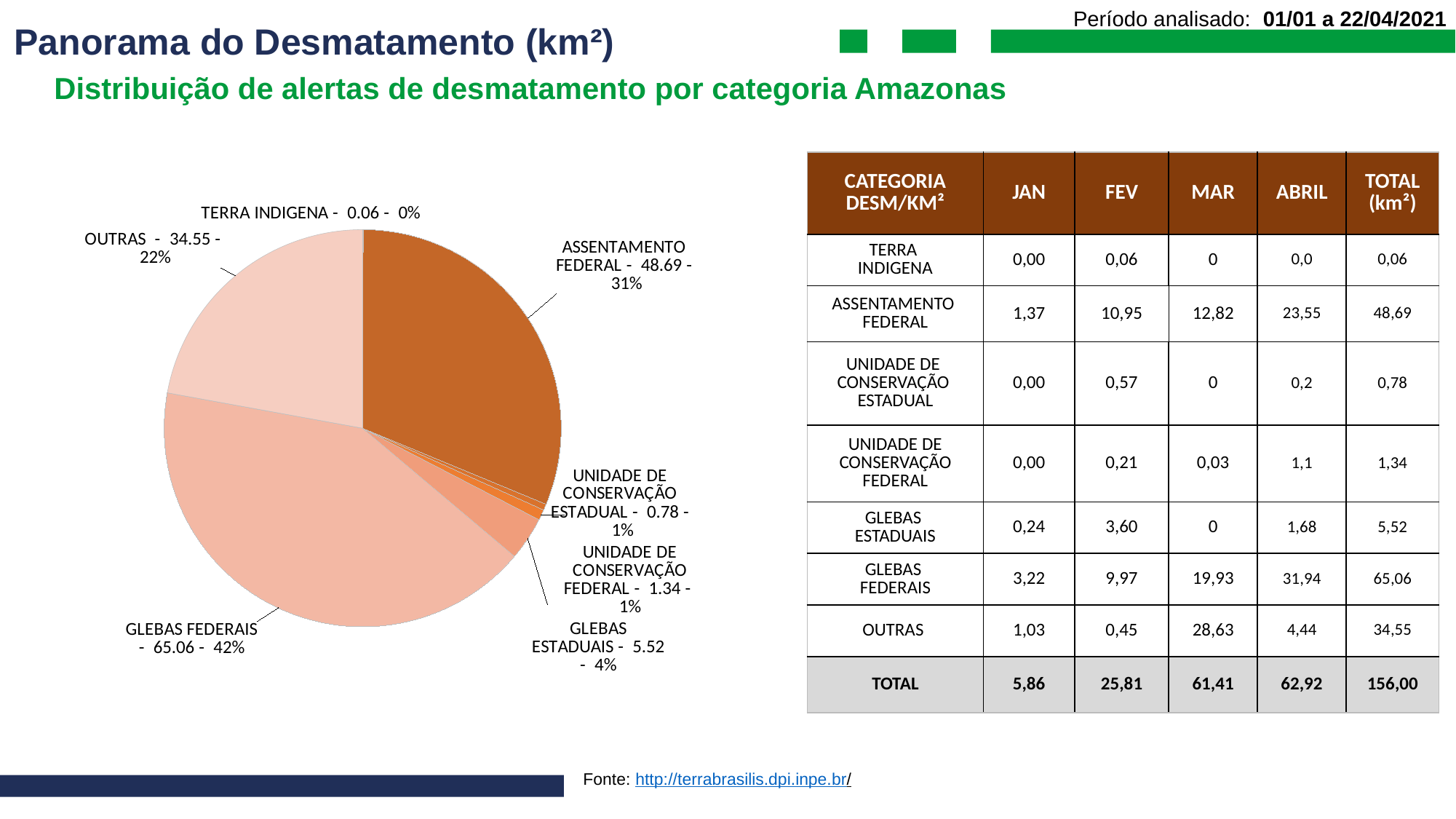

Período analisado:  01/01 a 22/04/2021
Panorama do Desmatamento (km²)
Distribuição de alertas de desmatamento por categoria Amazonas

### Chart

| Category |  |
|---|---|
| TERRA INDIGENA | 0.06 |
| ASSENTAMENTO FEDERAL | 48.69 |
| UNIDADE DE CONSERVAÇÃO ESTADUAL | 0.7799999999999999 |
| UNIDADE DE CONSERVAÇÃO FEDERAL | 1.34 |
| GLEBAS ESTADUAIS | 5.52 |
| GLEBAS FEDERAIS | 65.06 |
| OUTRAS  | 34.55 |
| CATEGORIA DESM/KM² | JAN | FEV | MAR | ABRIL | TOTAL (km²) |
| --- | --- | --- | --- | --- | --- |
| TERRA INDIGENA | 0,00 | 0,06 | 0 | 0,0 | 0,06 |
| ASSENTAMENTO FEDERAL | 1,37 | 10,95 | 12,82 | 23,55 | 48,69 |
| UNIDADE DE CONSERVAÇÃO ESTADUAL | 0,00 | 0,57 | 0 | 0,2 | 0,78 |
| UNIDADE DE CONSERVAÇÃO FEDERAL | 0,00 | 0,21 | 0,03 | 1,1 | 1,34 |
| GLEBAS ESTADUAIS | 0,24 | 3,60 | 0 | 1,68 | 5,52 |
| GLEBAS FEDERAIS | 3,22 | 9,97 | 19,93 | 31,94 | 65,06 |
| OUTRAS | 1,03 | 0,45 | 28,63 | 4,44 | 34,55 |
| TOTAL | 5,86 | 25,81 | 61,41 | 62,92 | 156,00 |
Fonte: http://terrabrasilis.dpi.inpe.br/